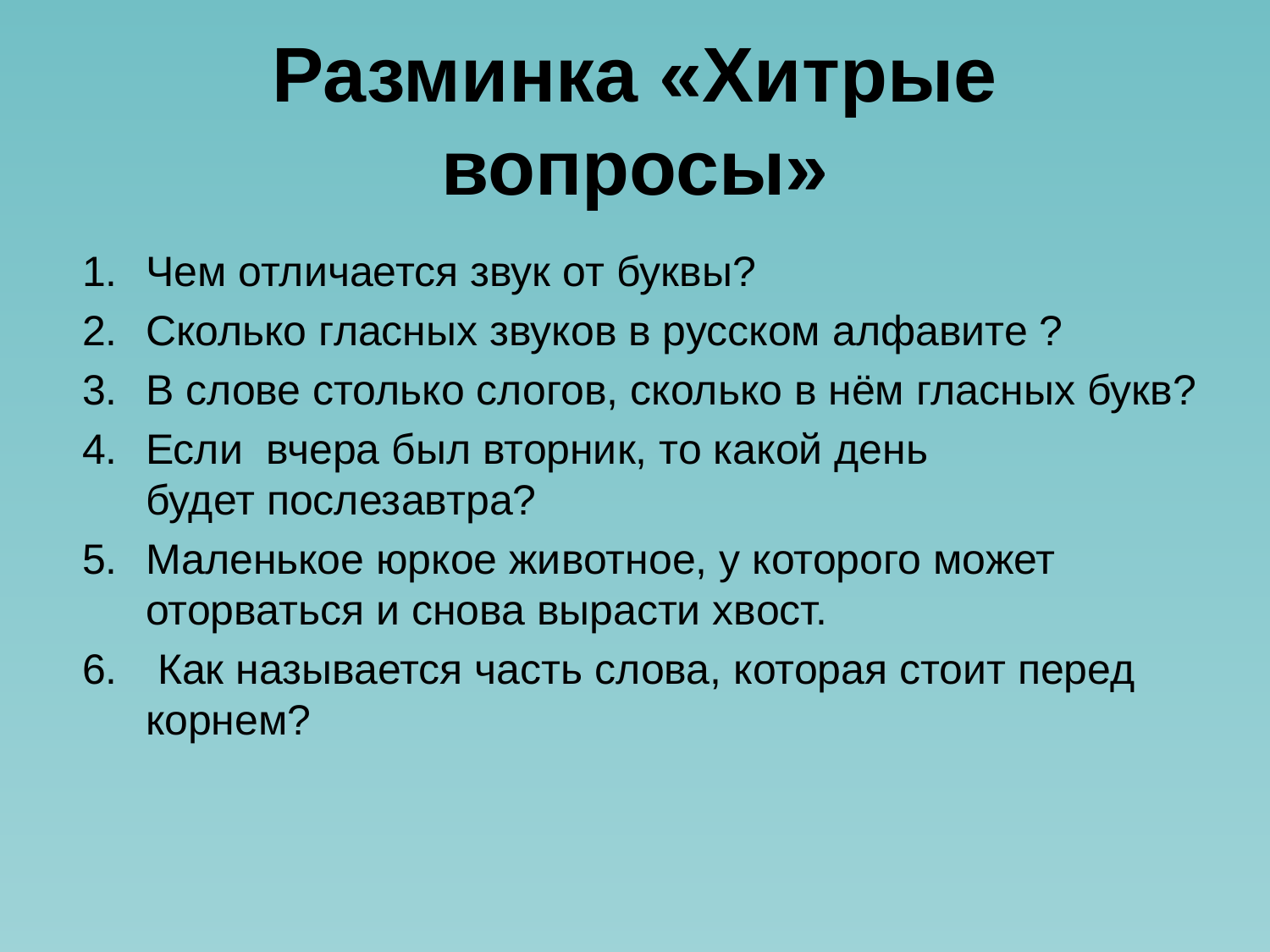

# Разминка «Хитрые вопросы»
Чем отличается звук от буквы?
Сколько гласных звуков в русском алфавите ?
В слове столько слогов, сколько в нём гласных букв?
Если  вчера был вторник, то какой день будет послезавтра?
Маленькое юркое животное, у которого может оторваться и снова вырасти хвост.
 Как называется часть слова, которая стоит перед корнем?